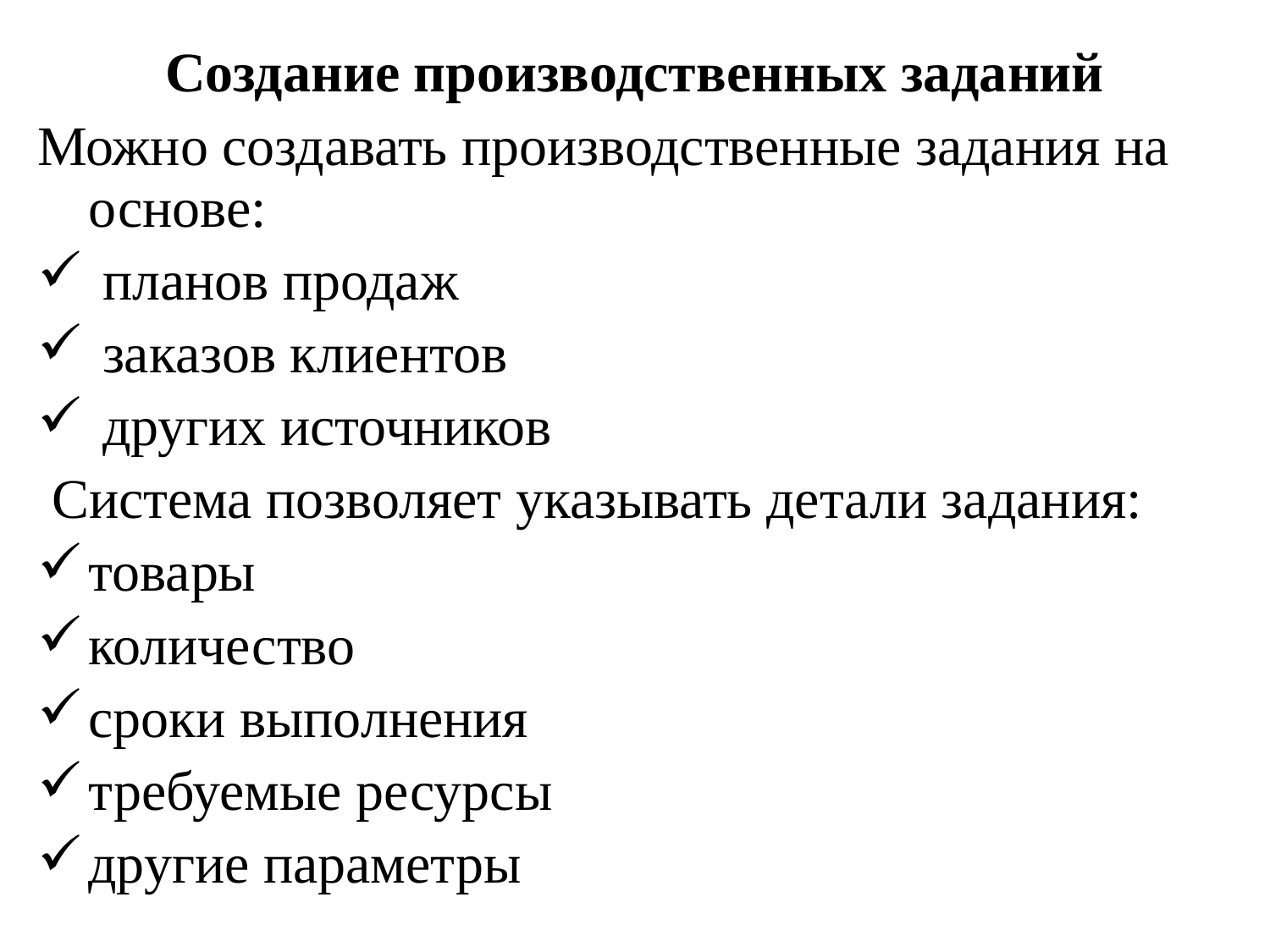

Создание производственных заданий
Можно создавать производственные задания на основе:
 планов продаж
 заказов клиентов
 других источников
 Система позволяет указывать детали задания:
товары
количество
сроки выполнения
требуемые ресурсы
другие параметры